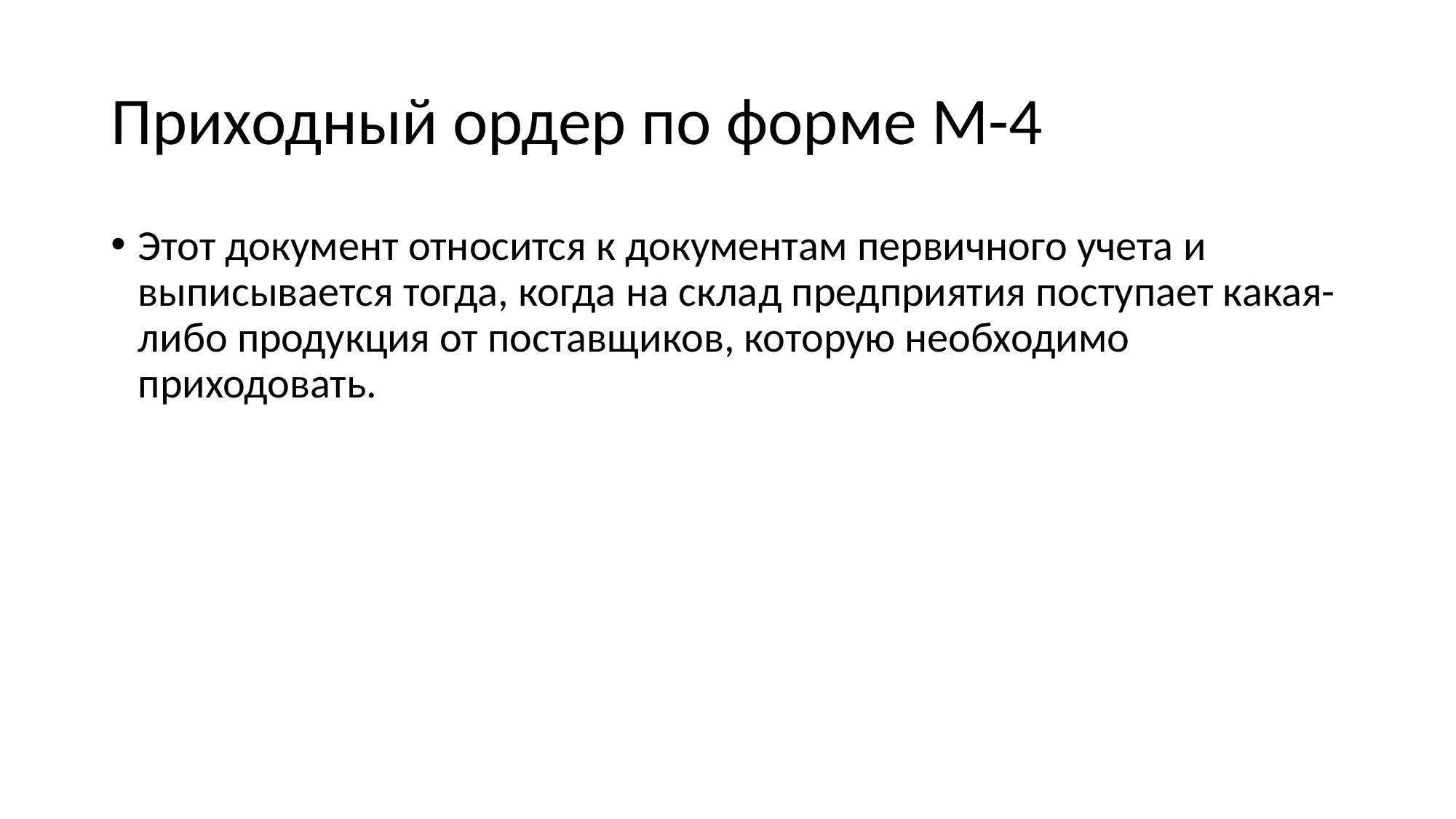

# Приходный ордер по форме М-4
Этот документ относится к документам первичного учета и выписывается тогда, когда на склад предприятия поступает какая-либо продукция от поставщиков, которую необходимо приходовать.